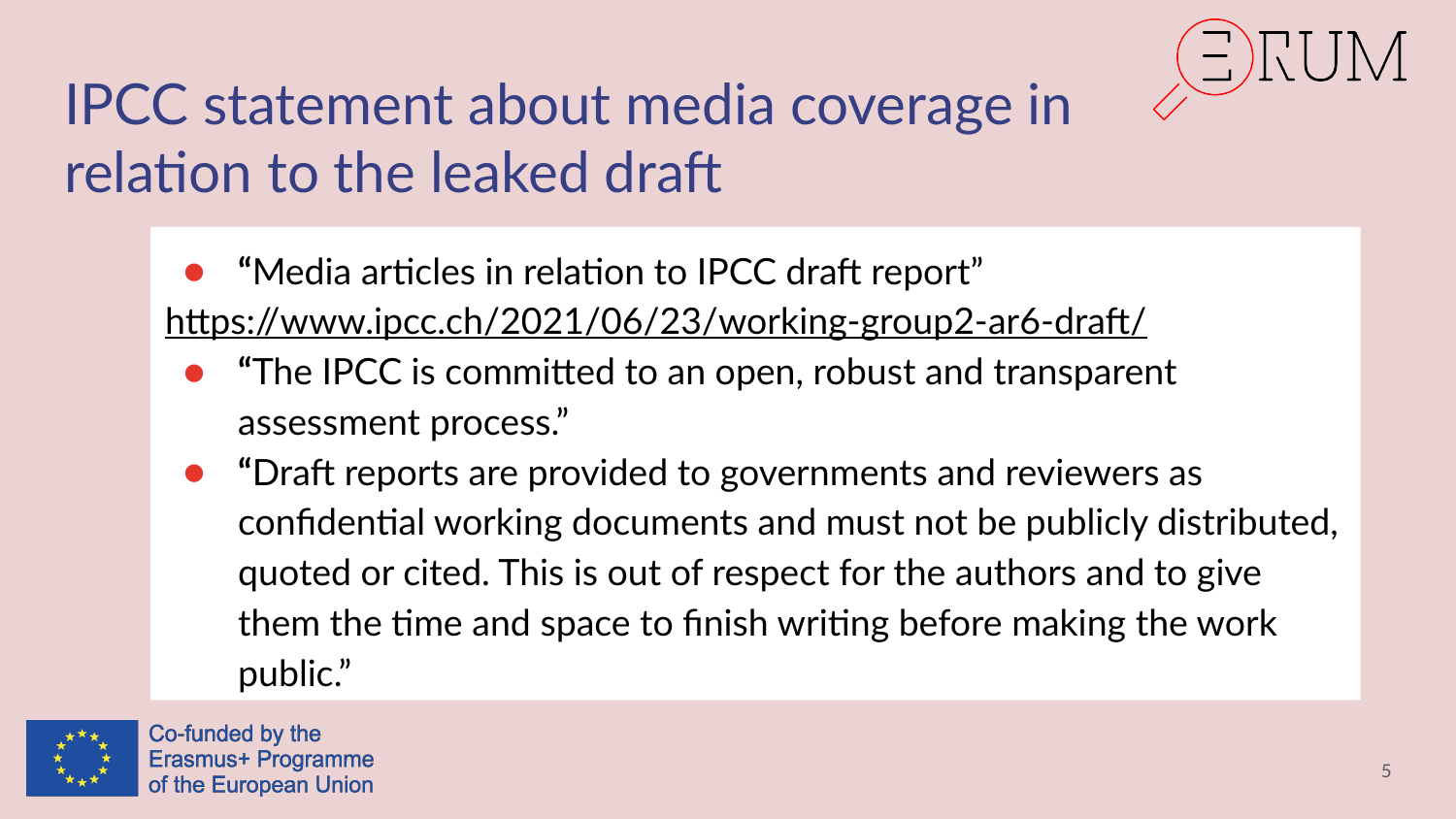

# IPCC statement about media coverage in relation to the leaked draft
“Media articles in relation to IPCC draft report”
https://www.ipcc.ch/2021/06/23/working-group2-ar6-draft/
“The IPCC is committed to an open, robust and transparent assessment process.”
“Draft reports are provided to governments and reviewers as confidential working documents and must not be publicly distributed, quoted or cited. This is out of respect for the authors and to give them the time and space to finish writing before making the work public.”
5